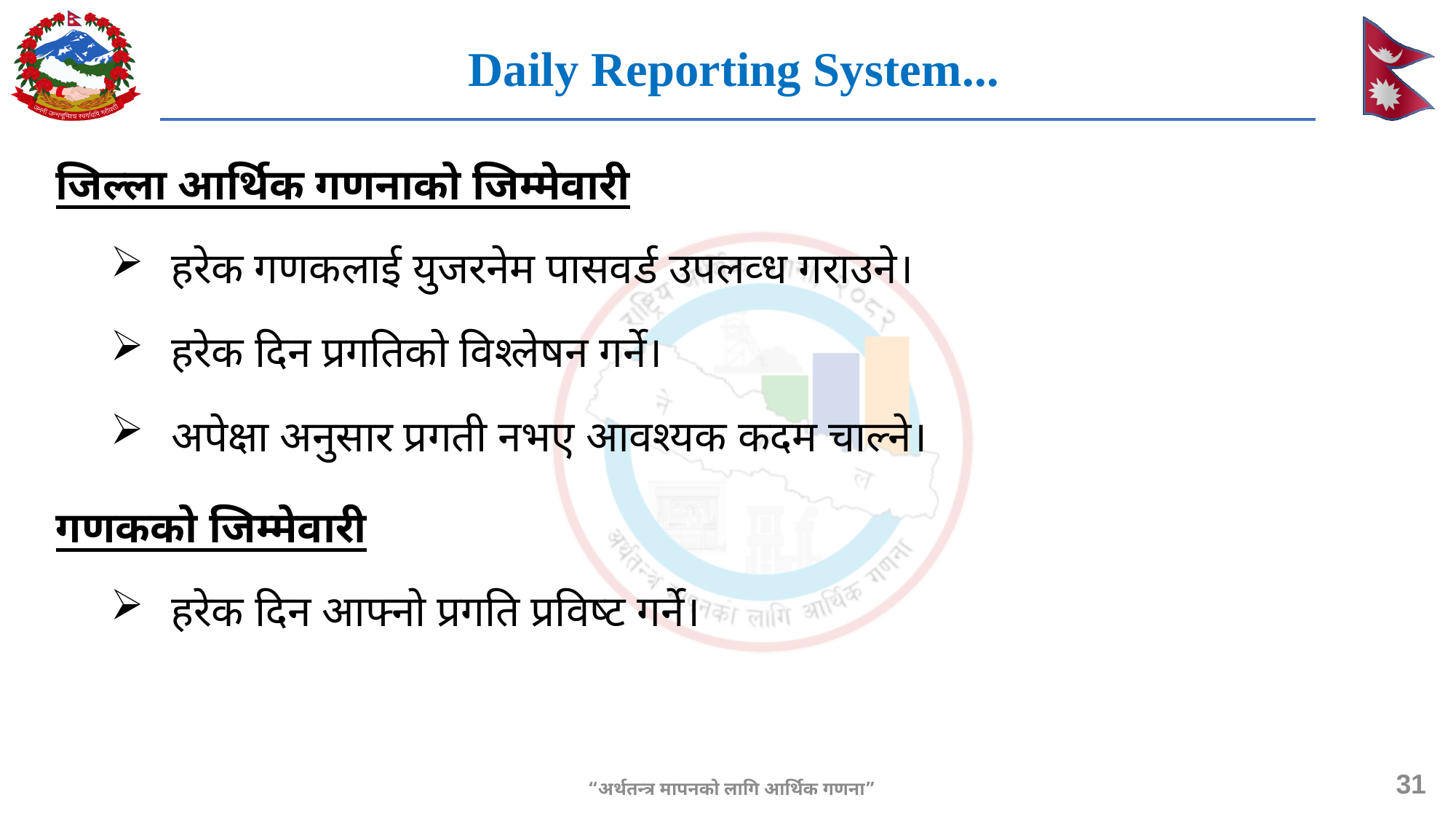

# Daily Reporting System...
जिल्ला आर्थिक गणनाको जिम्मेवारी
हरेक गणकलाई युजरनेम पासवर्ड उपलव्ध गराउने।
हरेक दिन प्रगतिको विश्लेषन गर्ने।
अपेक्षा अनुसार प्रगती नभए आवश्यक कदम चाल्ने।
गणकको जिम्मेवारी
हरेक दिन आफ्नो प्रगति प्रविष्ट गर्ने।

31
“अर्थतन्त्र मापनको लागि आर्थिक गणना”